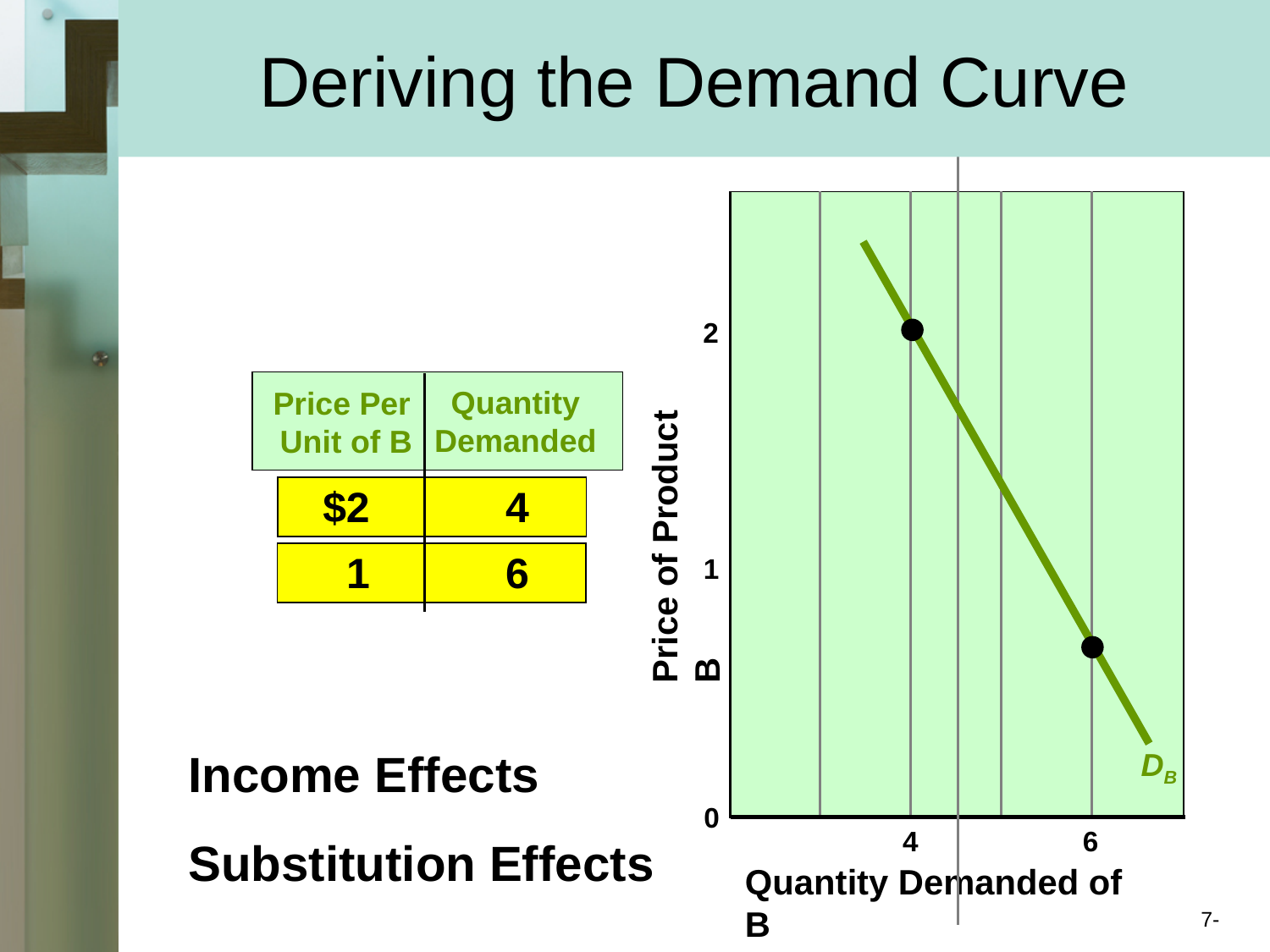

# Deriving the Demand Curve

2
Price of Product B
1
0
4
6
Quantity Demanded of B

Quantity
Demanded
Price Per
Unit of B
4
$2

6
1

Income Effects
Substitution Effects
DB
7-